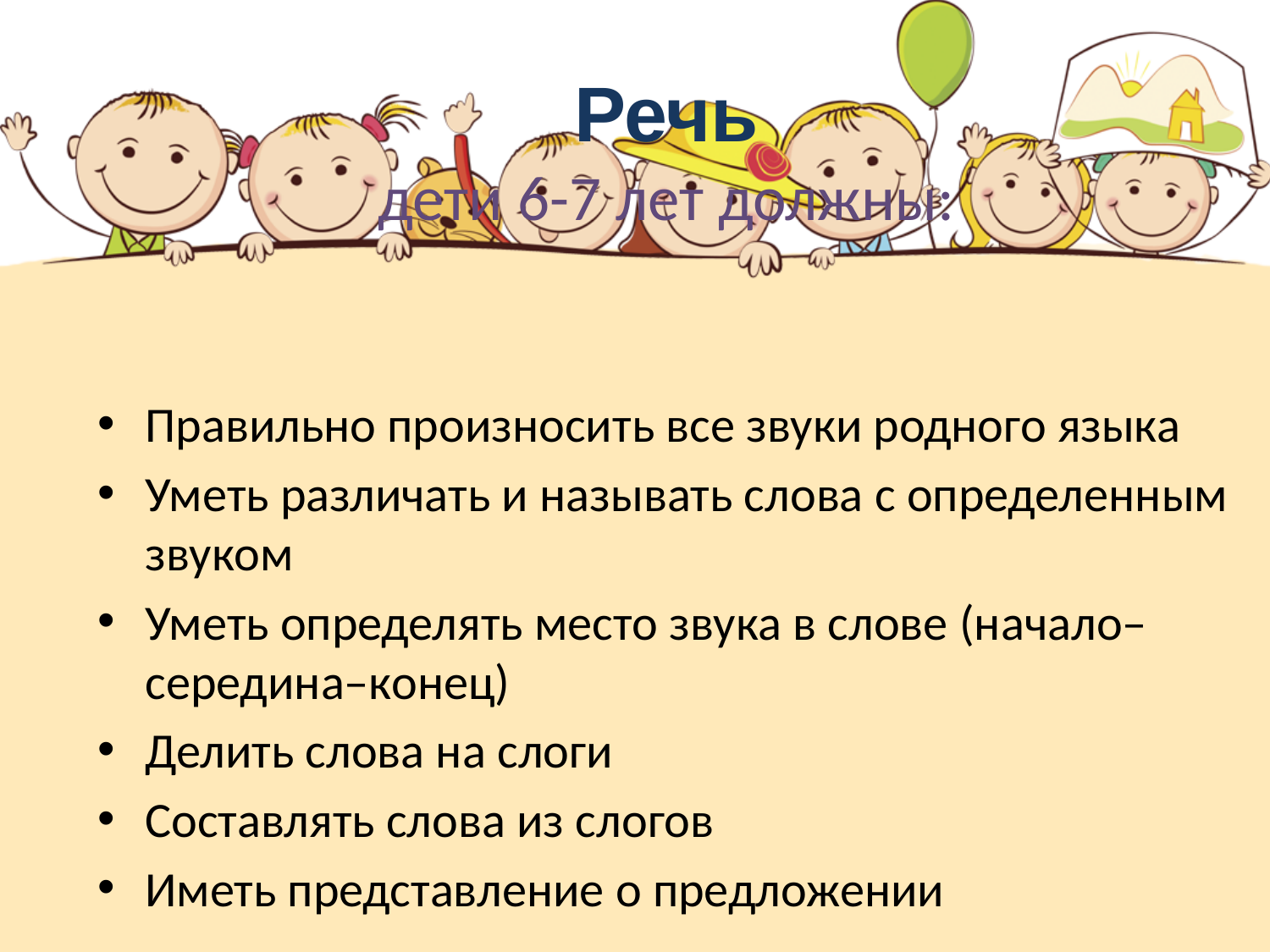

# Речь дети 6-7 лет должны:
Правильно произносить все звуки родного языка
Уметь различать и называть слова с определенным звуком
Уметь определять место звука в слове (начало–середина–конец)
Делить слова на слоги
Составлять слова из слогов
Иметь представление о предложении